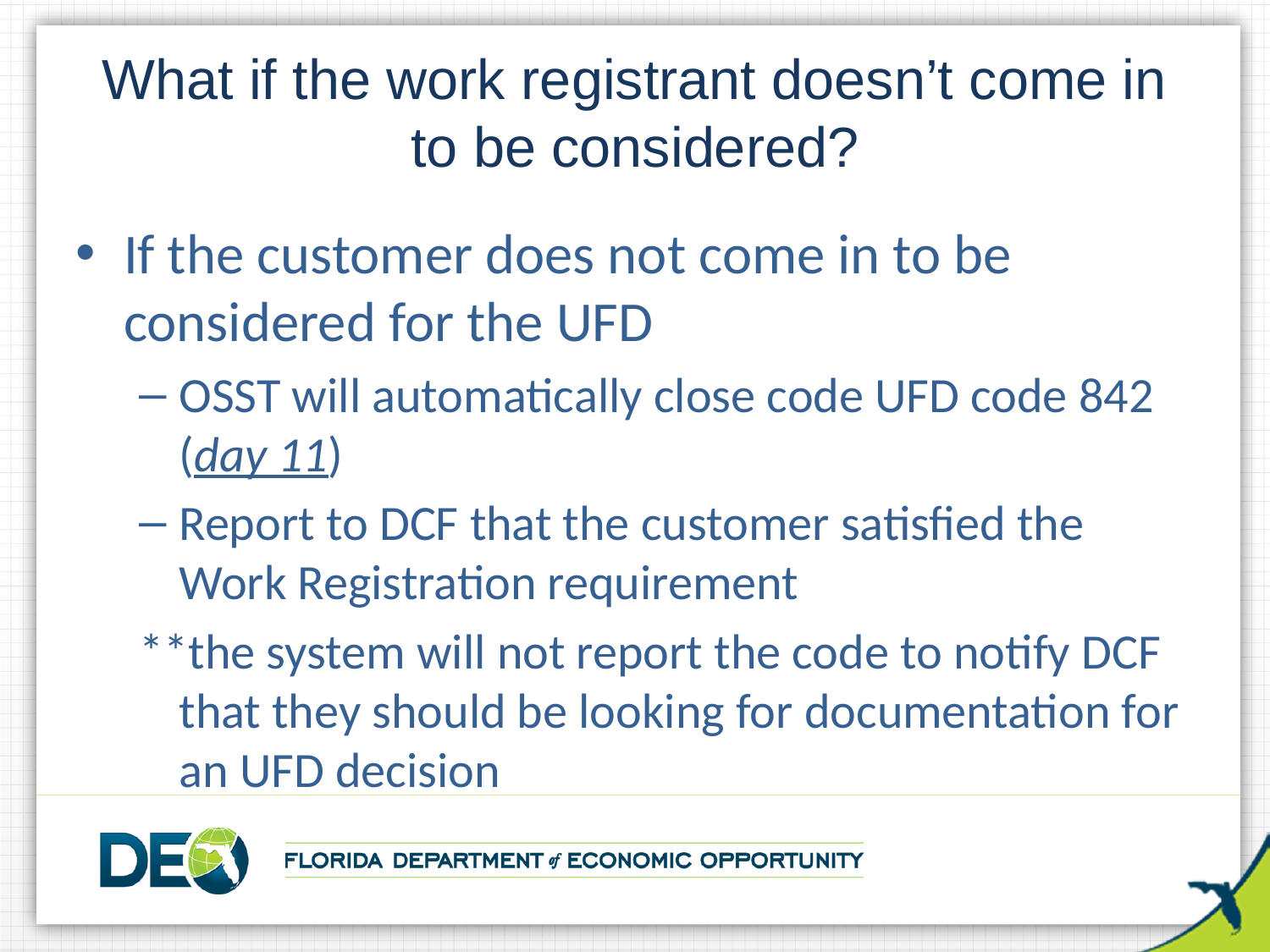

# What if the work registrant doesn’t come in to be considered?
If the customer does not come in to be considered for the UFD
OSST will automatically close code UFD code 842 (day 11)
Report to DCF that the customer satisfied the Work Registration requirement
**the system will not report the code to notify DCF that they should be looking for documentation for an UFD decision